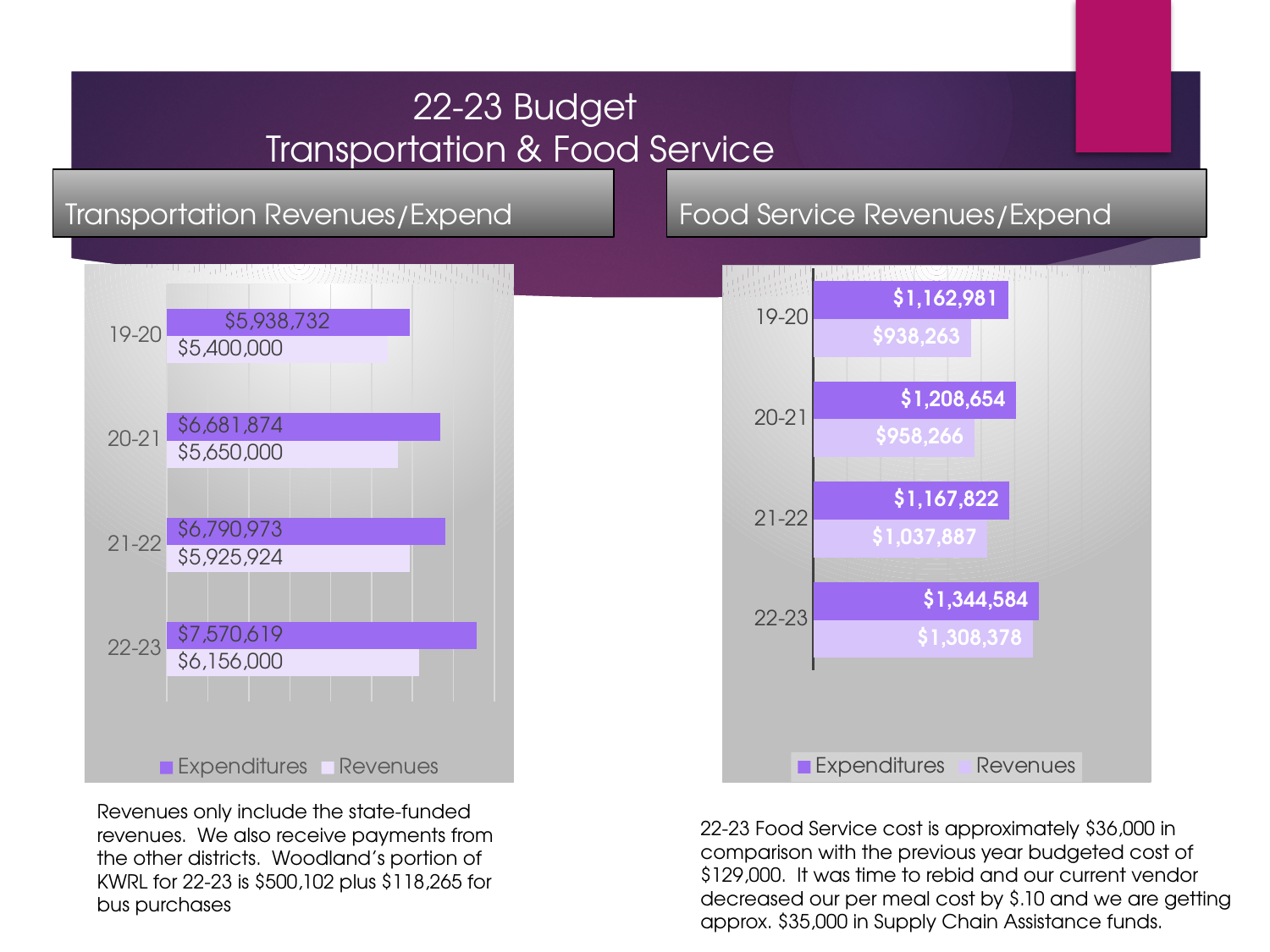

# 22-23 Budget Transportation & Food Service
Transportation Revenues/Expend
Food Service Revenues/Expend

### Chart

| Category | Revenues | Expenditures |
|---|---|---|
| 22-23 | 6156000.0 | 7570619.0 |
| 21-22 | 5925924.0 | 6790973.0 |
| 20-21 | 5650000.0 | 6681874.0 |
| 19-20 | 5400000.0 | 5938732.0 |

### Chart

| Category | Revenues | Expenditures |
|---|---|---|
| 22-23 | 1308378.0 | 1344584.0 |
| 21-22 | 1037887.0 | 1167822.0 |
| 20-21 | 958266.0 | 1208654.0 |
| 19-20 | 938263.0 | 1162981.0 |
Revenues only include the state-funded revenues.  We also receive payments from the other districts.  Woodland’s portion of KWRL for 22-23 is $500,102 plus $118,265 for bus purchases
22-23 Food Service cost is approximately $36,000 in comparison with the previous year budgeted cost of $129,000.  It was time to rebid and our current vendor decreased our per meal cost by $.10 and we are getting approx. $35,000 in Supply Chain Assistance funds.